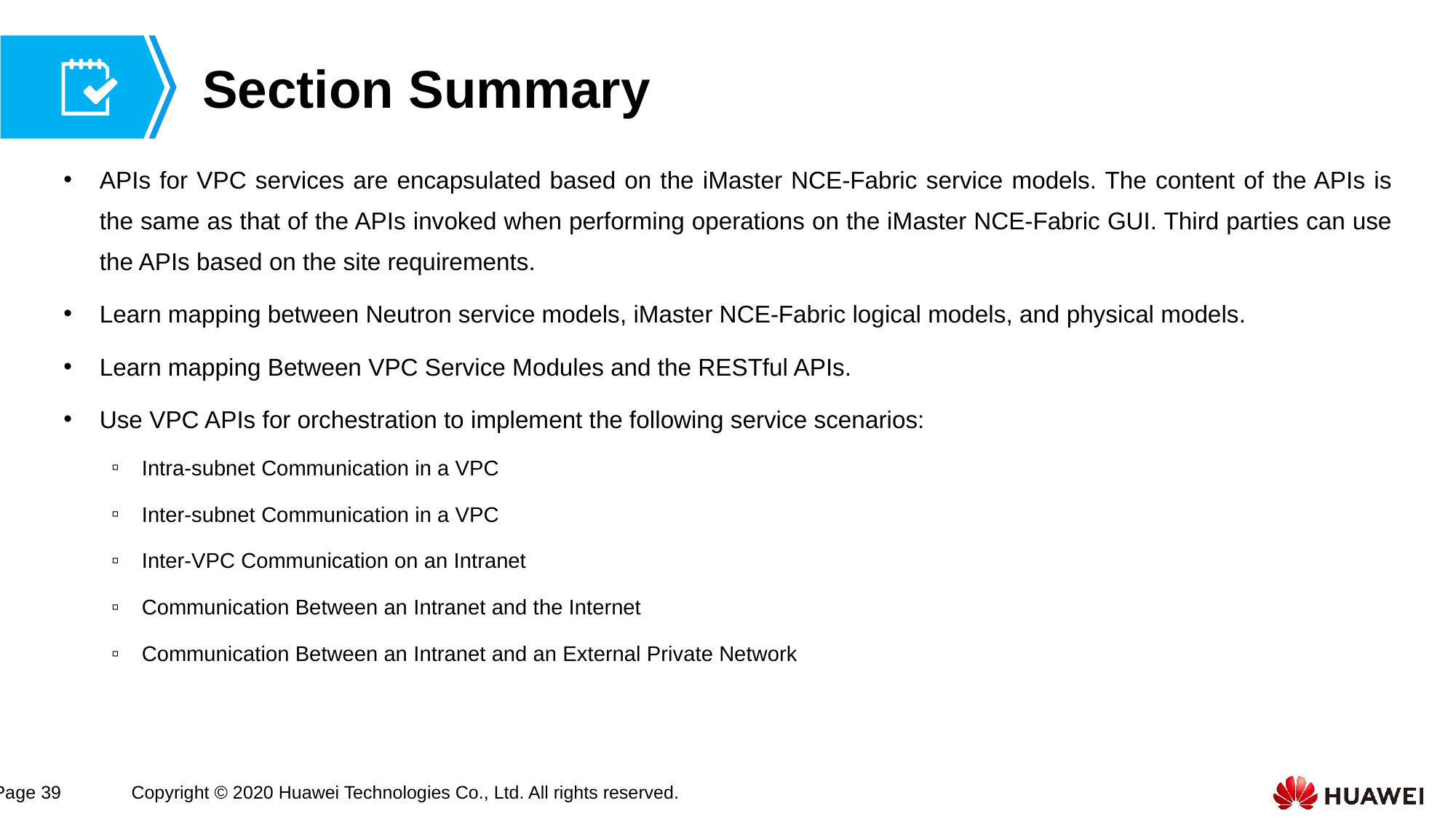

APIs for VPC services are encapsulated based on the iMaster NCE-Fabric service models. The content of the APIs is the same as that of the APIs invoked when performing operations on the iMaster NCE-Fabric GUI. Third parties can use the APIs based on the site requirements.
Learn mapping between Neutron service models, iMaster NCE-Fabric logical models, and physical models.
Learn mapping Between VPC Service Modules and the RESTful APIs.
Use VPC APIs for orchestration to implement the following service scenarios:
Intra-subnet Communication in a VPC
Inter-subnet Communication in a VPC
Inter-VPC Communication on an Intranet
Communication Between an Intranet and the Internet
Communication Between an Intranet and an External Private Network